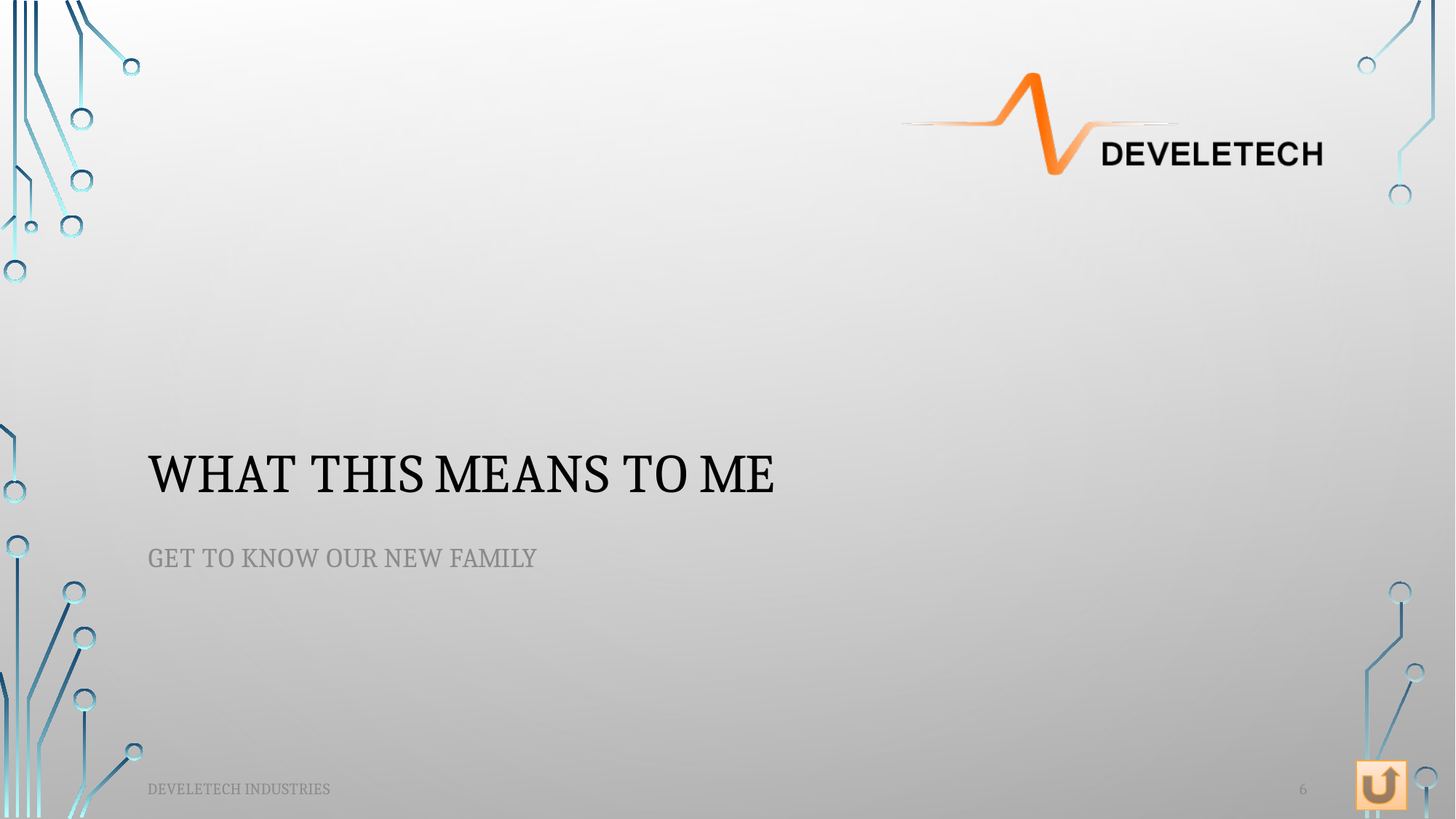

# What This Means to Me
Get to Know Our New Family
6
Develetech Industries